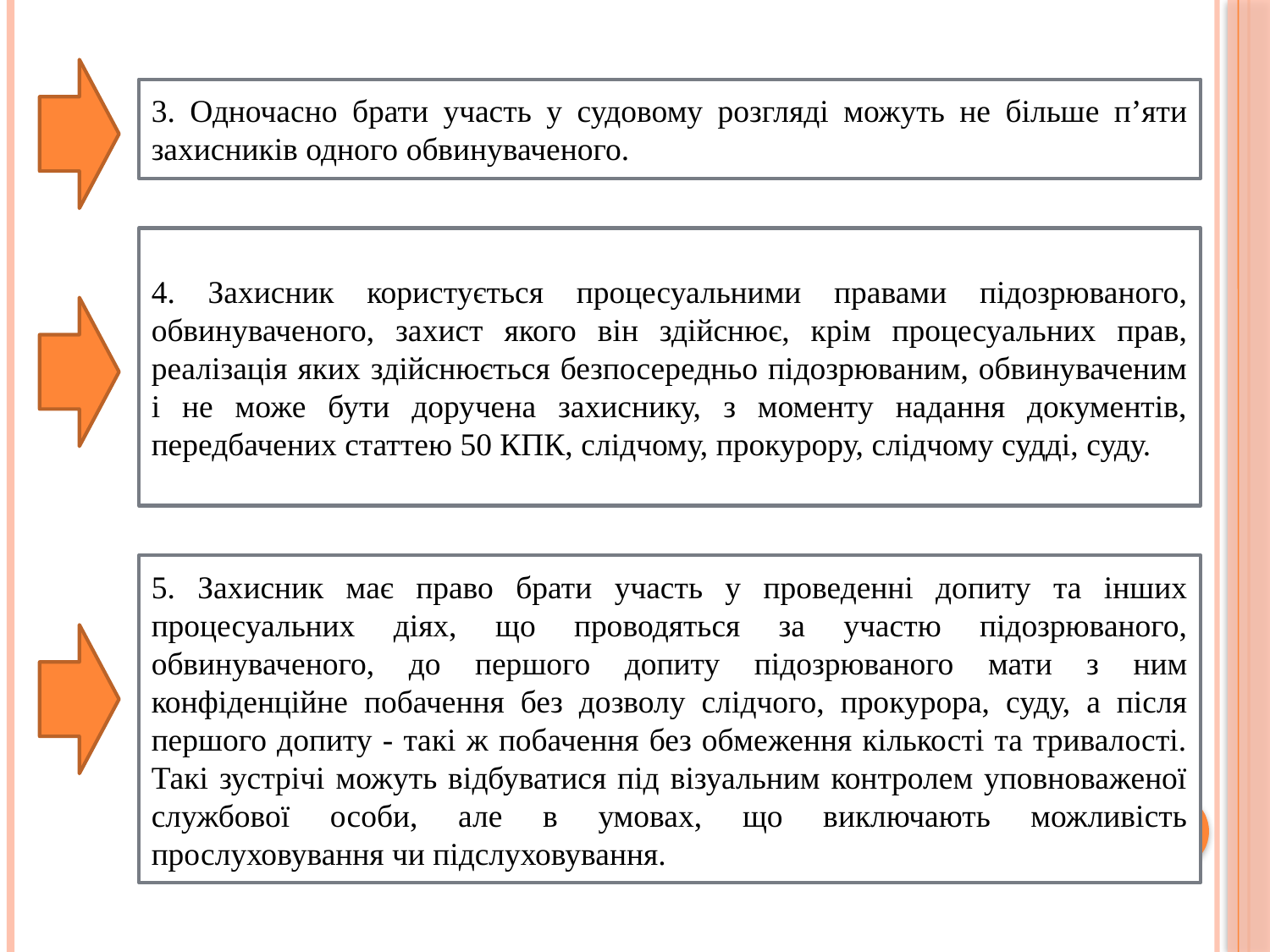

3. Одночасно брати участь у судовому розгляді можуть не більше п’яти захисників одного обвинуваченого.
4. Захисник користується процесуальними правами підозрюваного, обвинуваченого, захист якого він здійснює, крім процесуальних прав, реалізація яких здійснюється безпосередньо підозрюваним, обвинуваченим і не може бути доручена захиснику, з моменту надання документів, передбачених статтею 50 КПК, слідчому, прокурору, слідчому судді, суду.

5. Захисник має право брати участь у проведенні допиту та інших процесуальних діях, що проводяться за участю підозрюваного, обвинуваченого, до першого допиту підозрюваного мати з ним конфіденційне побачення без дозволу слідчого, прокурора, суду, а після першого допиту - такі ж побачення без обмеження кількості та тривалості. Такі зустрічі можуть відбуватися під візуальним контролем уповноваженої службової особи, але в умовах, що виключають можливість прослуховування чи підслуховування.